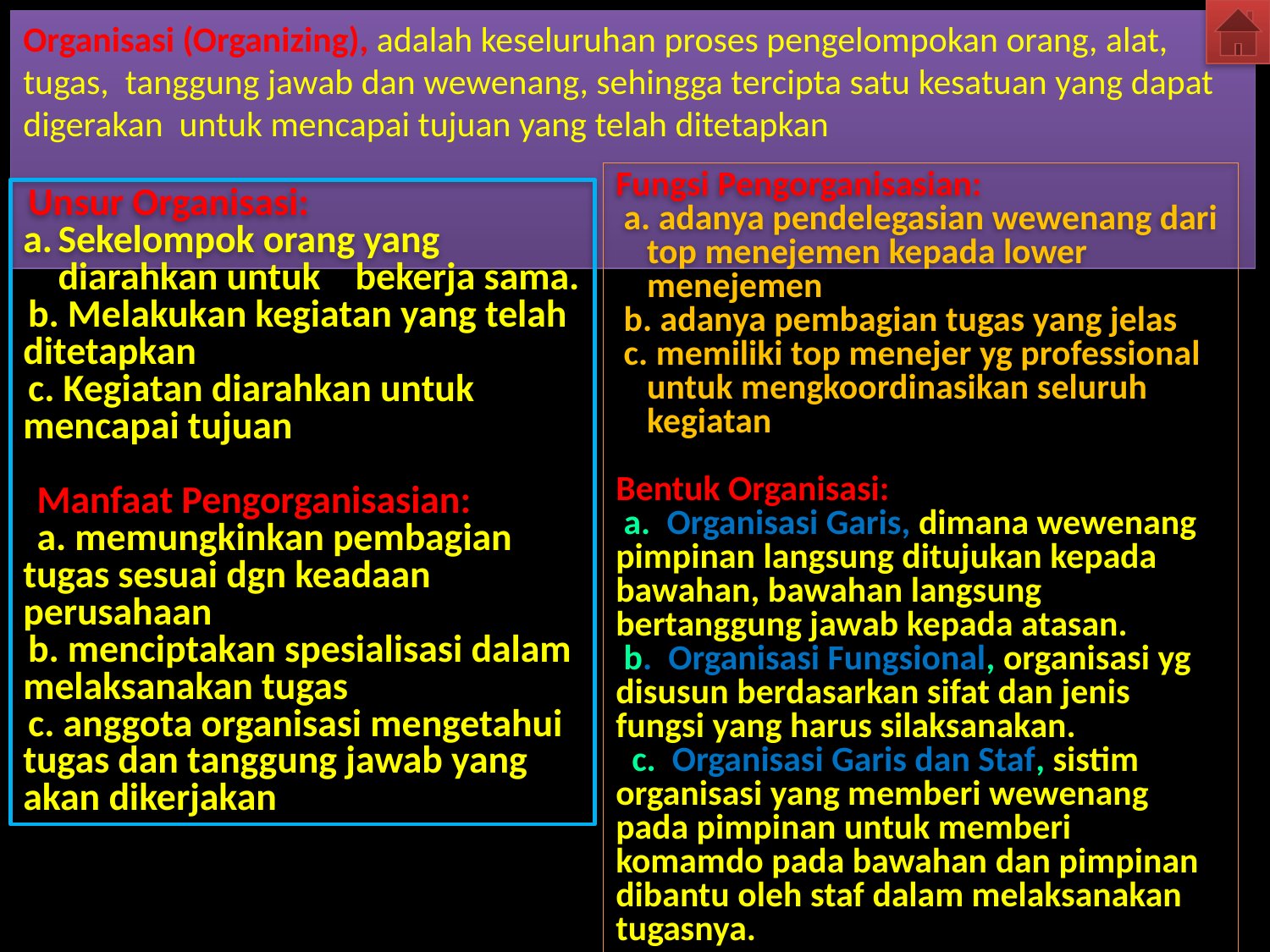

Organisasi (Organizing), adalah keseluruhan proses pengelompokan orang, alat, tugas,  tanggung jawab dan wewenang, sehingga tercipta satu kesatuan yang dapat digerakan  untuk mencapai tujuan yang telah ditetapkan

Fungsi Pengorganisasian:
 a. adanya pendelegasian wewenang dari top menejemen kepada lower menejemen
 b. adanya pembagian tugas yang jelas
 c. memiliki top menejer yg professional untuk mengkoordinasikan seluruh kegiatan

Bentuk Organisasi:
 a.  Organisasi Garis, dimana wewenang pimpinan langsung ditujukan kepada bawahan, bawahan langsung bertanggung jawab kepada atasan.
 b.  Organisasi Fungsional, organisasi yg disusun berdasarkan sifat dan jenis fungsi yang harus silaksanakan.
  c.  Organisasi Garis dan Staf, sistim organisasi yang memberi wewenang pada pimpinan untuk memberi komamdo pada bawahan dan pimpinan dibantu oleh staf dalam melaksanakan tugasnya.
Unsur Organisasi:
Sekelompok orang yang diarahkan untuk    bekerja sama.
b. Melakukan kegiatan yang telah ditetapkan
c. Kegiatan diarahkan untuk mencapai tujuan

 Manfaat Pengorganisasian:
 a. memungkinkan pembagian tugas sesuai dgn keadaan perusahaan
b. menciptakan spesialisasi dalam melaksanakan tugas
c. anggota organisasi mengetahui tugas dan tanggung jawab yang akan dikerjakan